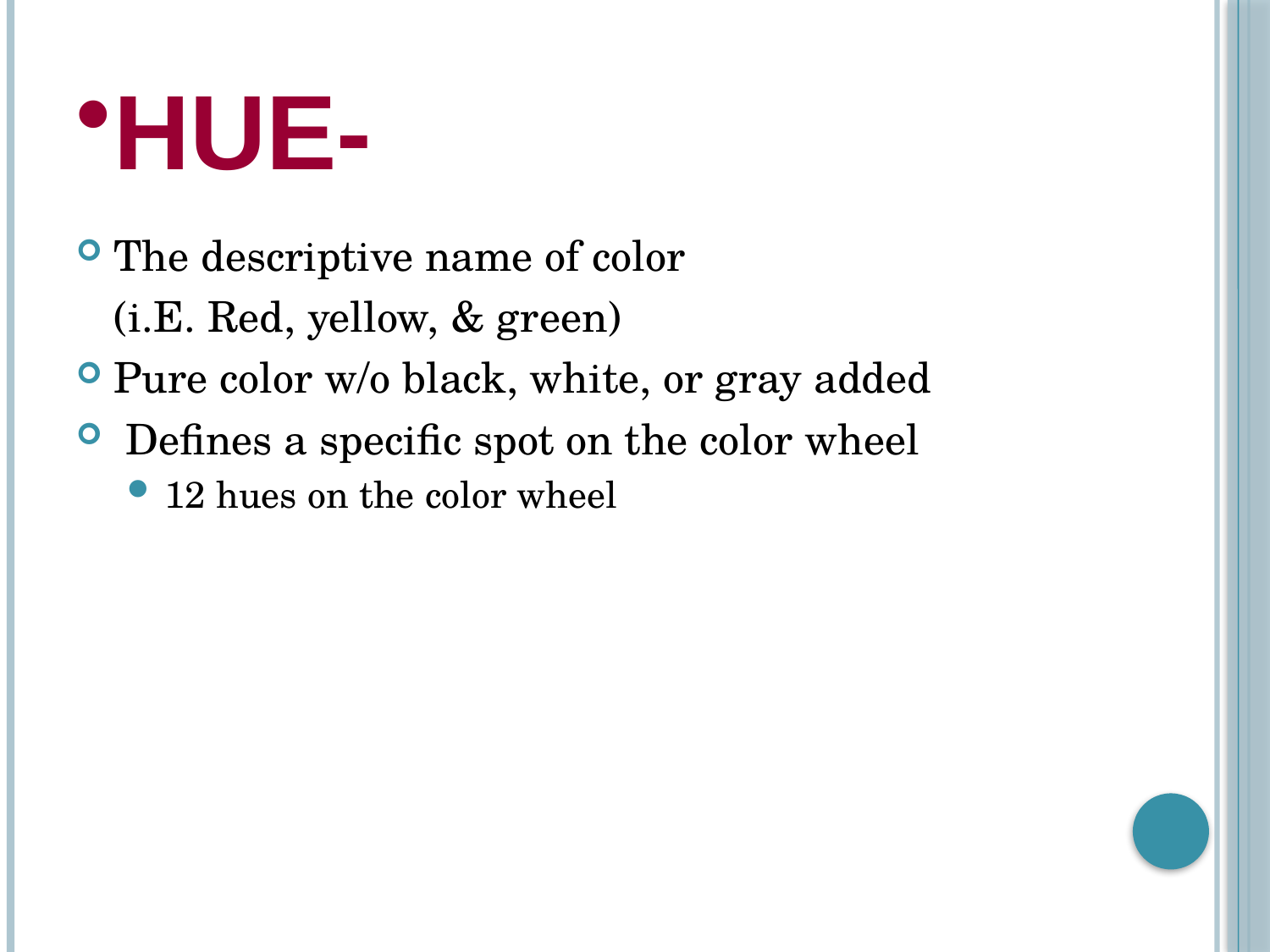

# Hue-
The descriptive name of color
	(i.E. Red, yellow, & green)
Pure color w/o black, white, or gray added
 Defines a specific spot on the color wheel
12 hues on the color wheel